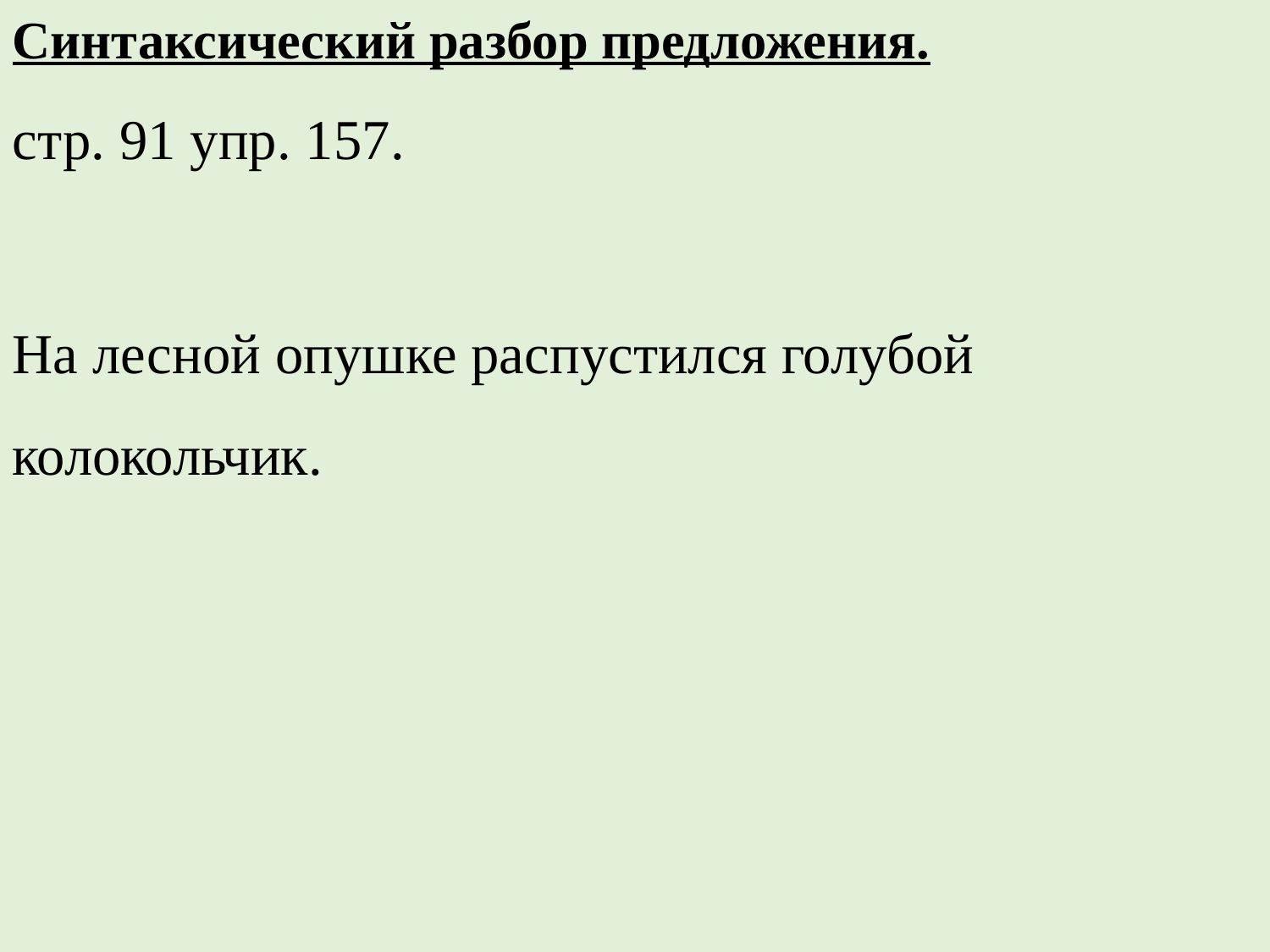

Синтаксический разбор предложения.
стр. 91 упр. 157.
На лесной опушке распустился голубой колокольчик.